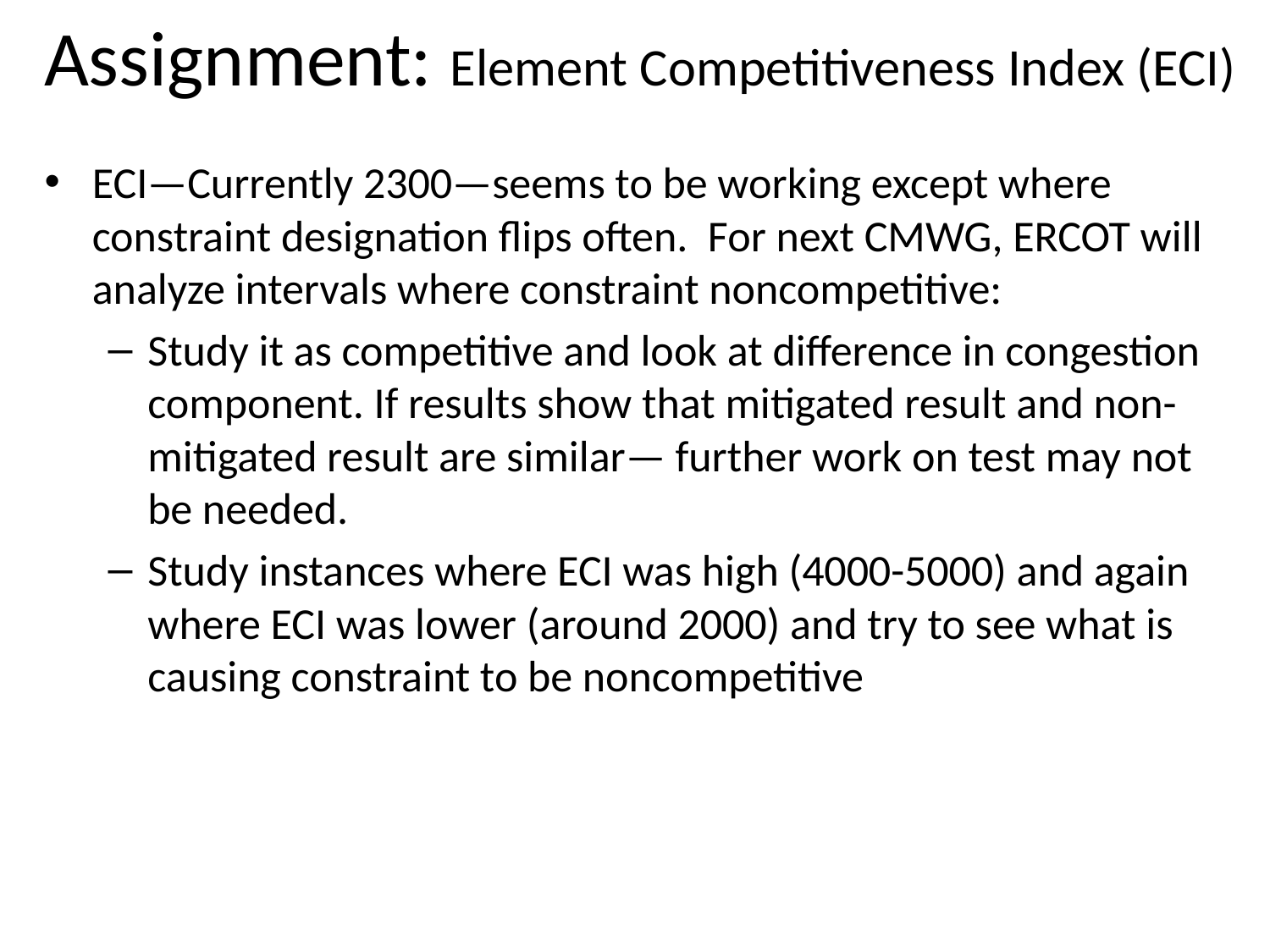

# Assignment: Element Competitiveness Index (ECI)
ECI—Currently 2300—seems to be working except where constraint designation flips often.  For next CMWG, ERCOT will analyze intervals where constraint noncompetitive:
Study it as competitive and look at difference in congestion component. If results show that mitigated result and non-mitigated result are similar— further work on test may not be needed.
Study instances where ECI was high (4000-5000) and again where ECI was lower (around 2000) and try to see what is causing constraint to be noncompetitive